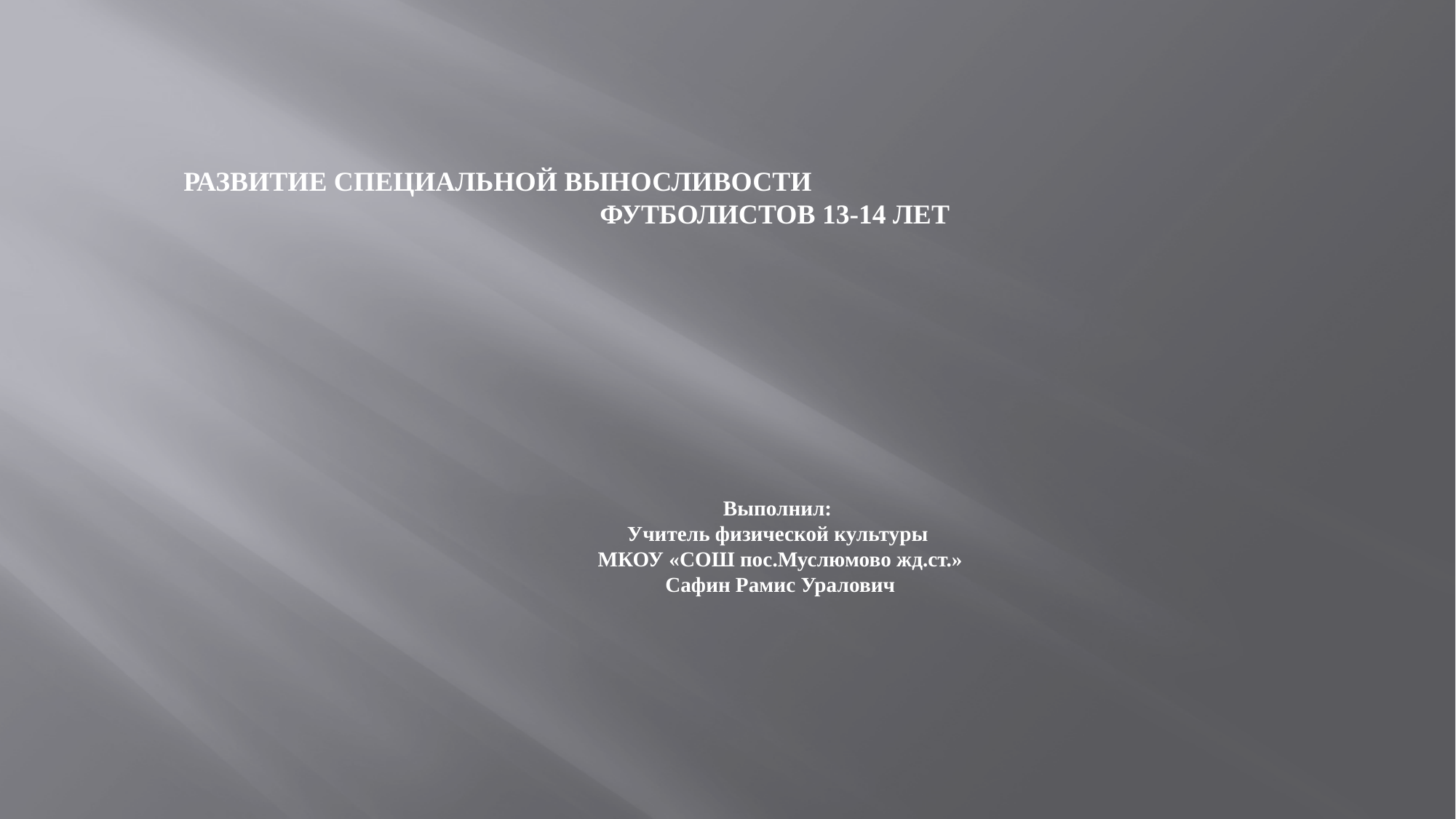

РАЗВИТИЕ СПЕЦИАЛЬНОЙ ВЫНОСЛИВОСТИ
ФУТБОЛИСТОВ 13-14 ЛЕТ

Выполнил:
Учитель физической культуры
МКОУ «СОШ пос.Муслюмово жд.ст.»
Сафин Рамис Уралович